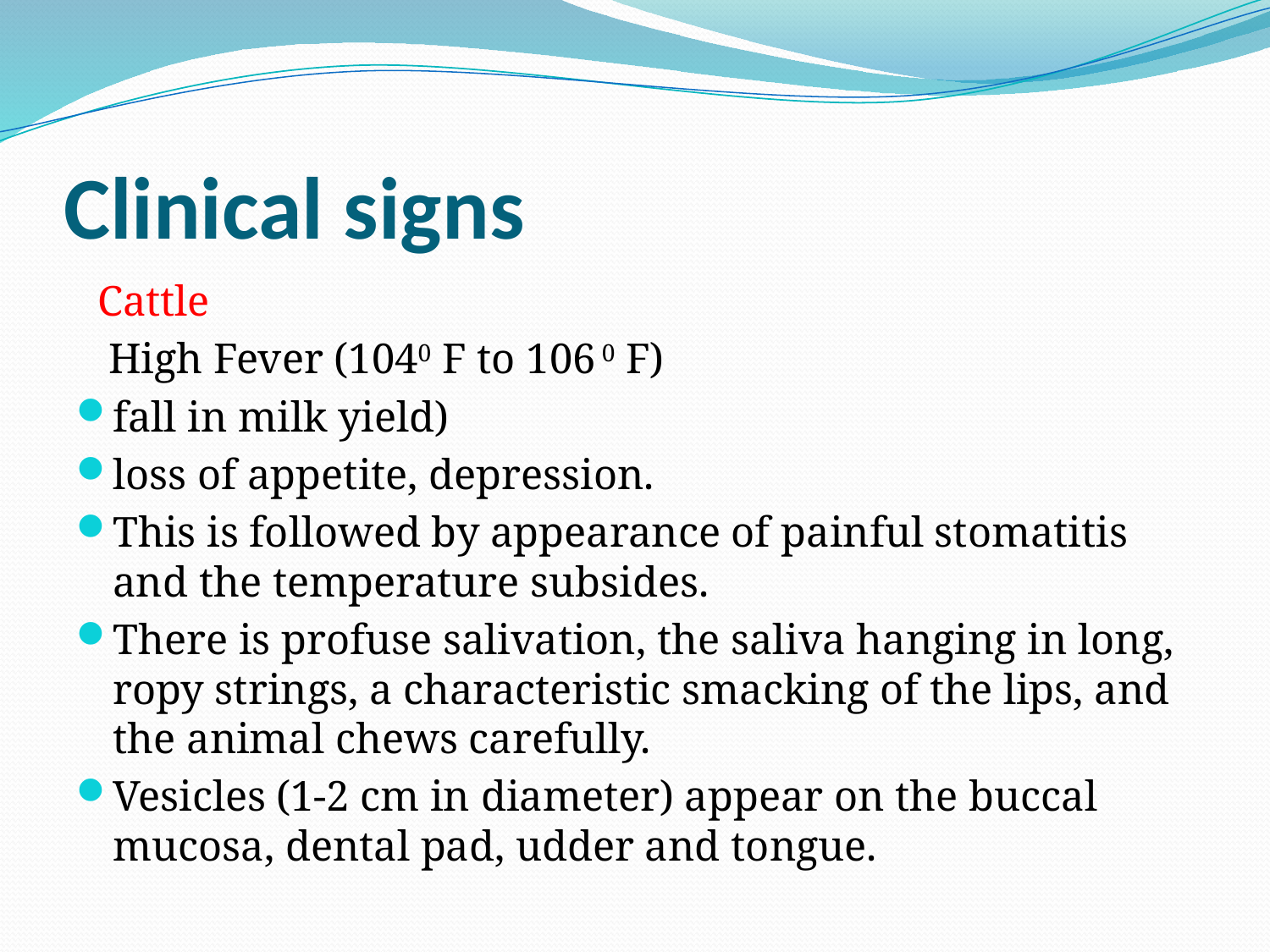

# Clinical signs
  Cattle
   High Fever (1040 F to 106 0 F)
fall in milk yield)
loss of appetite, depression.
This is followed by appearance of painful stomatitis and the temperature subsides.
There is profuse salivation, the saliva hanging in long, ropy strings, a characteristic smacking of the lips, and the animal chews carefully.
Vesicles (1-2 cm in diameter) appear on the buccal mucosa, dental pad, udder and tongue.